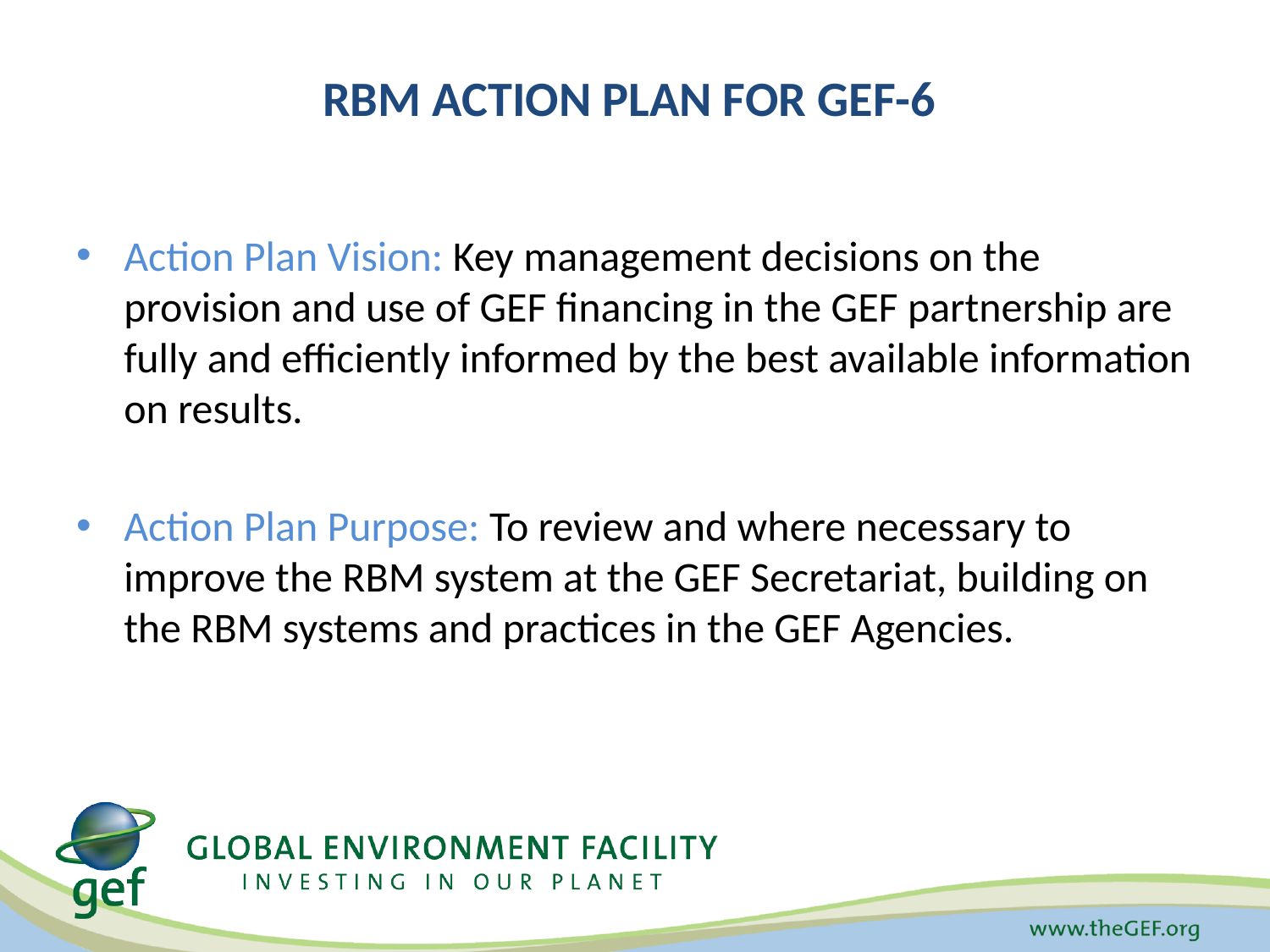

# RBM ACTION PLAN FOR GEF-6
Action Plan Vision: Key management decisions on the provision and use of GEF financing in the GEF partnership are fully and efficiently informed by the best available information on results.

Action Plan Purpose: To review and where necessary to improve the RBM system at the GEF Secretariat, building on the RBM systems and practices in the GEF Agencies.